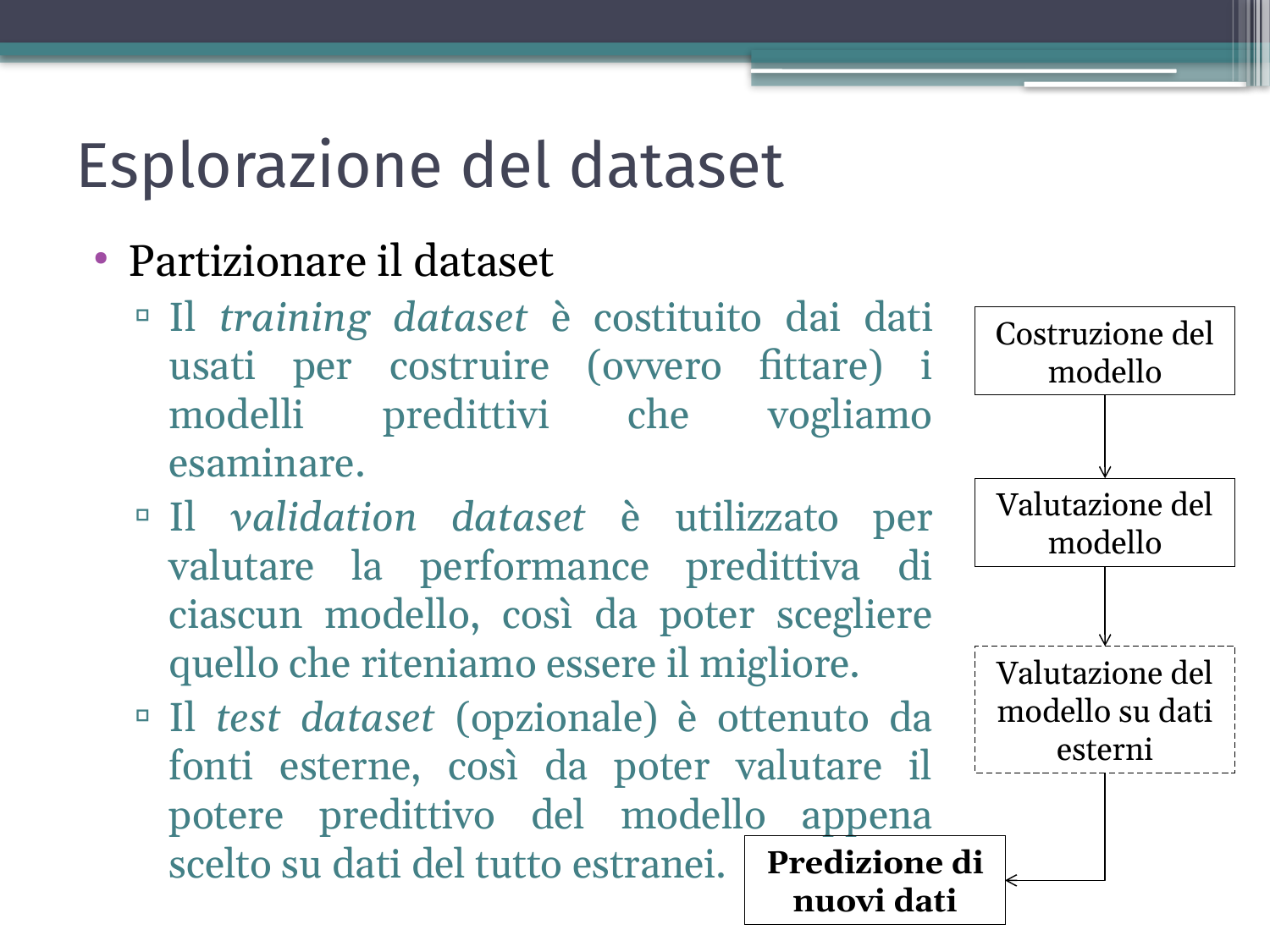

Esplorazione del dataset
Partizionare il dataset
Il training dataset è costituito dai dati usati per costruire (ovvero fittare) i modelli predittivi che vogliamo esaminare.
Il validation dataset è utilizzato per valutare la performance predittiva di ciascun modello, così da poter scegliere quello che riteniamo essere il migliore.
Il test dataset (opzionale) è ottenuto da fonti esterne, così da poter valutare il potere predittivo del modello appena scelto su dati del tutto estranei.
Costruzione del modello
Valutazione del modello
Valutazione del modello su dati esterni
Predizione di nuovi dati